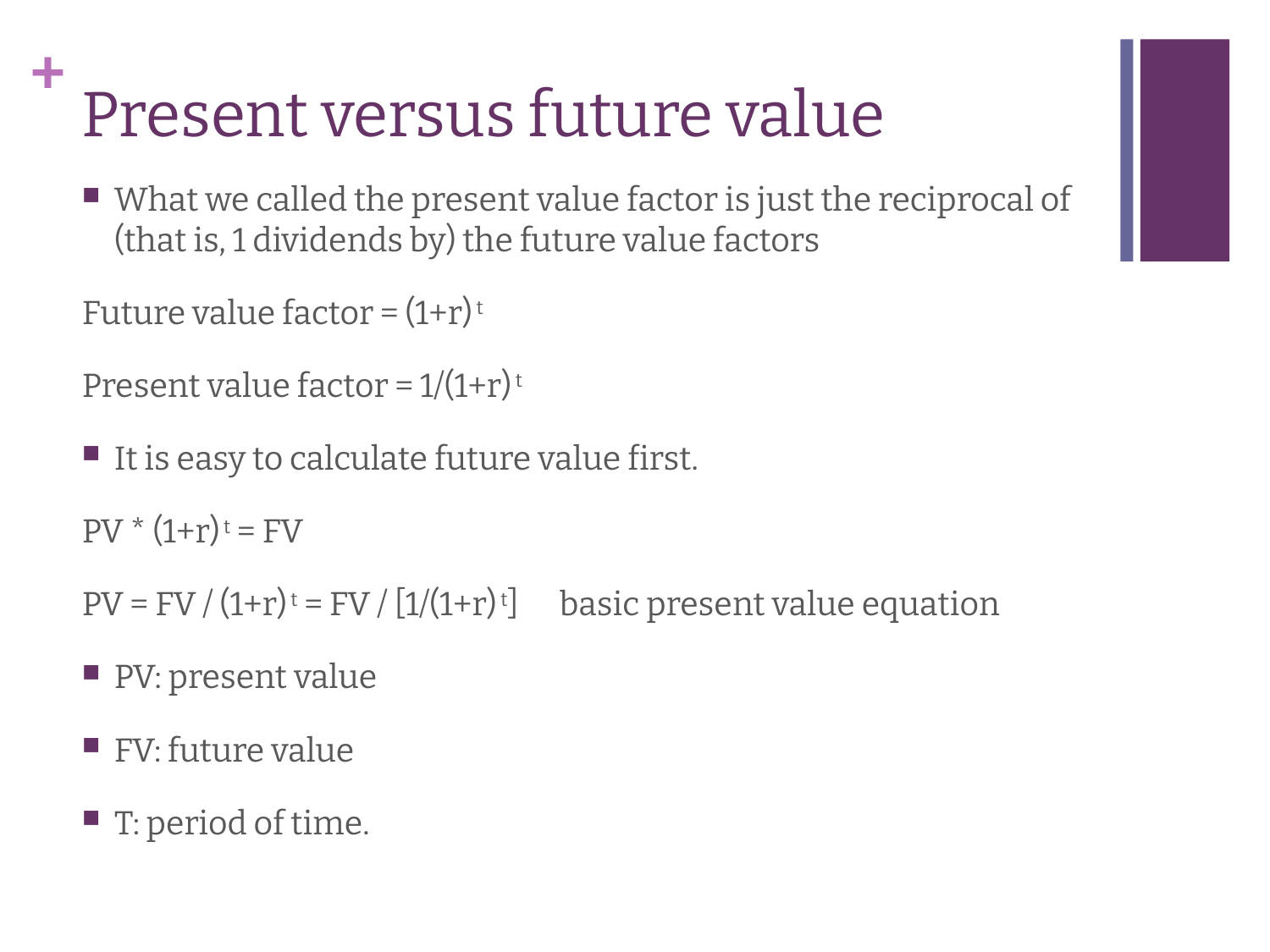

# Present versus future value
What we called the present value factor is just the reciprocal of  (that is, 1 dividends by) the future value factors
Future value factor = (1+r) t
Present value factor = 1/(1+r) t
It is easy to calculate future value first.
PV * (1+r) t = FV
PV = FV / (1+r) t = FV / [1/(1+r) t]	basic present value equation
PV: present value
FV: future value
T: period of time.